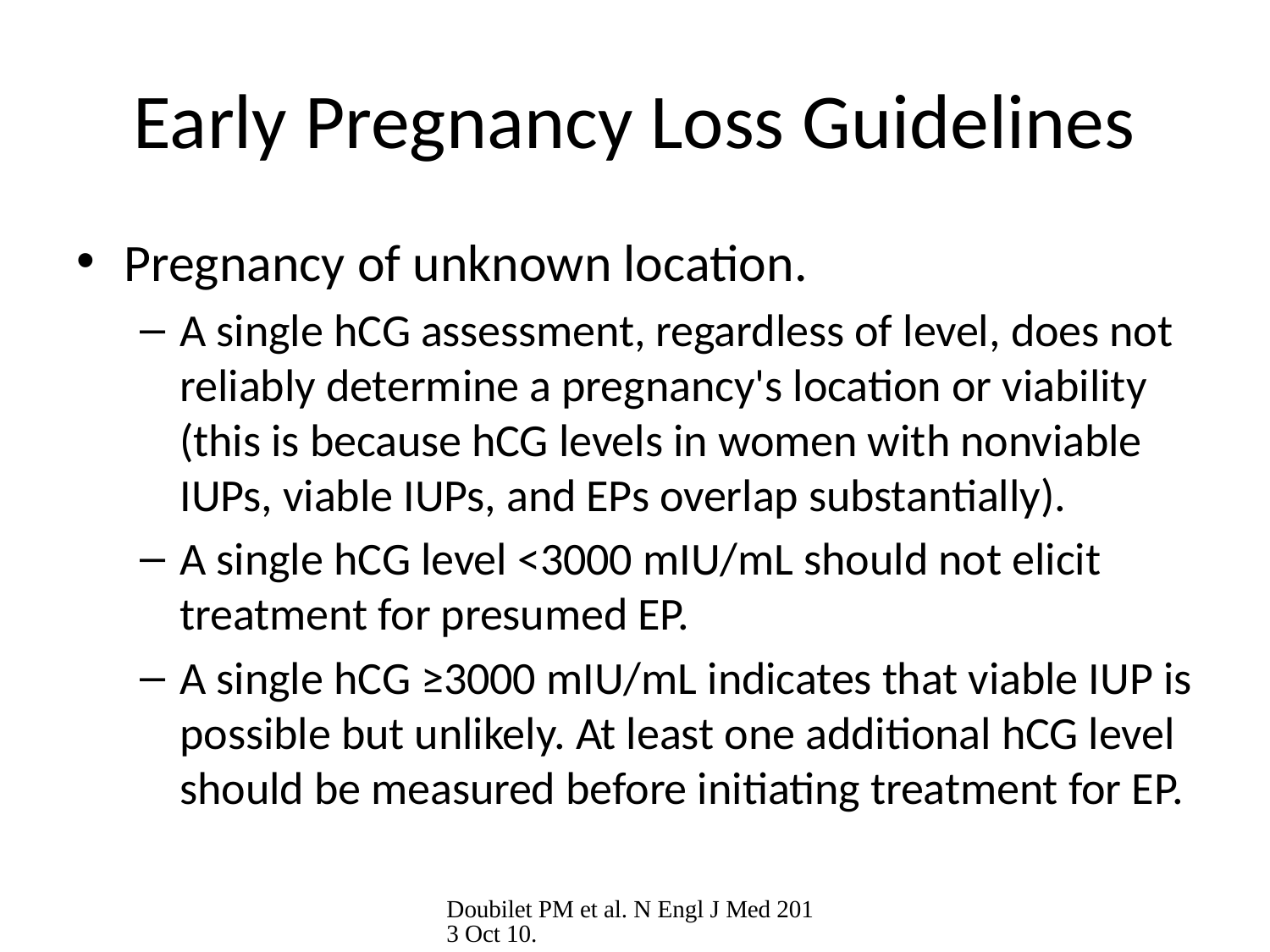

# Early Pregnancy Loss Guidelines
Pregnancy of unknown location.
A single hCG assessment, regardless of level, does not reliably determine a pregnancy's location or viability (this is because hCG levels in women with nonviable IUPs, viable IUPs, and EPs overlap substantially).
A single hCG level <3000 mIU/mL should not elicit treatment for presumed EP.
A single hCG ≥3000 mIU/mL indicates that viable IUP is possible but unlikely. At least one additional hCG level should be measured before initiating treatment for EP.

Doubilet PM et al. N Engl J Med 2013 Oct 10.